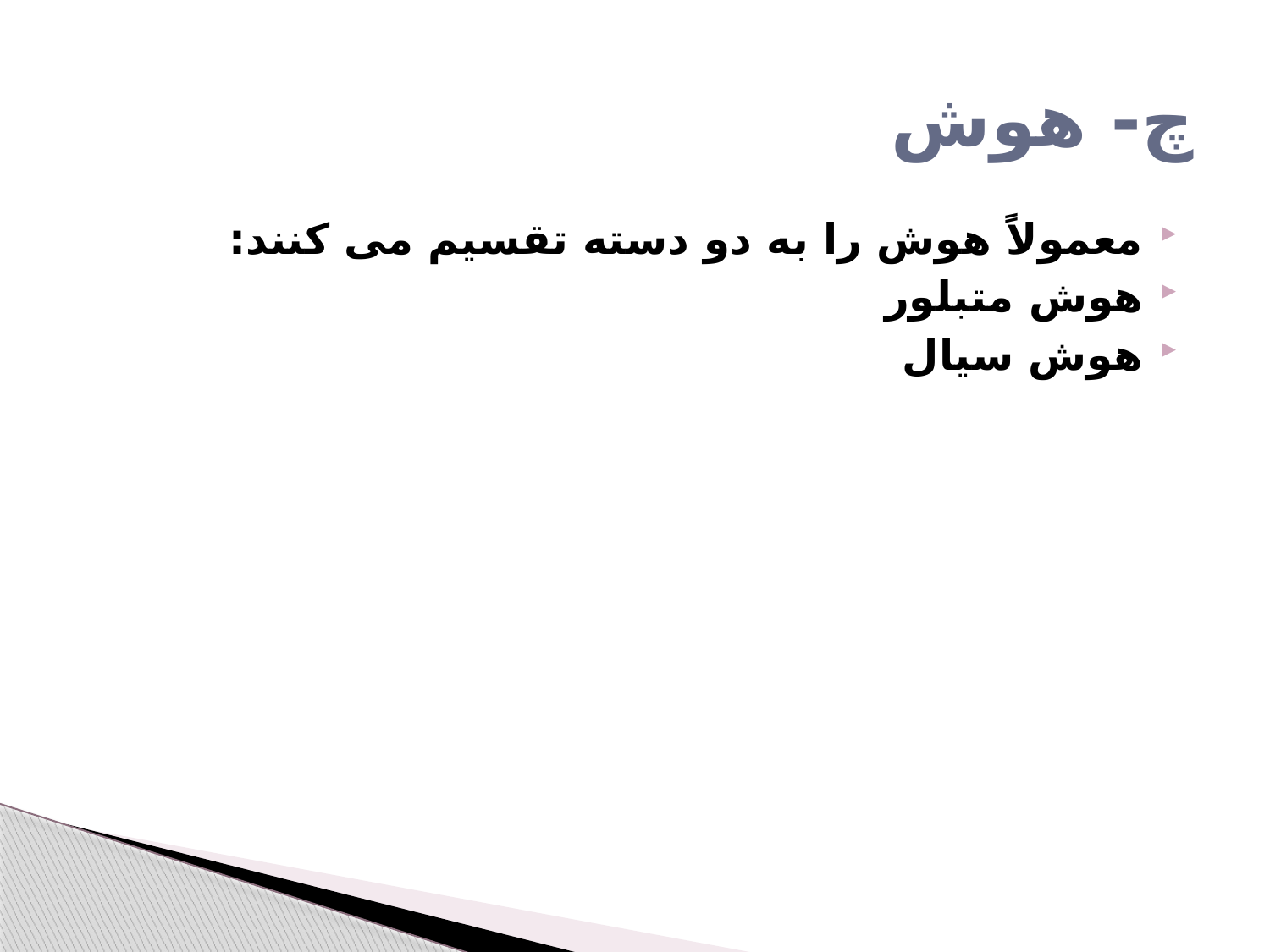

# چ- هوش
معمولاً هوش را به دو دسته تقسیم می کنند:
هوش متبلور
هوش سیال